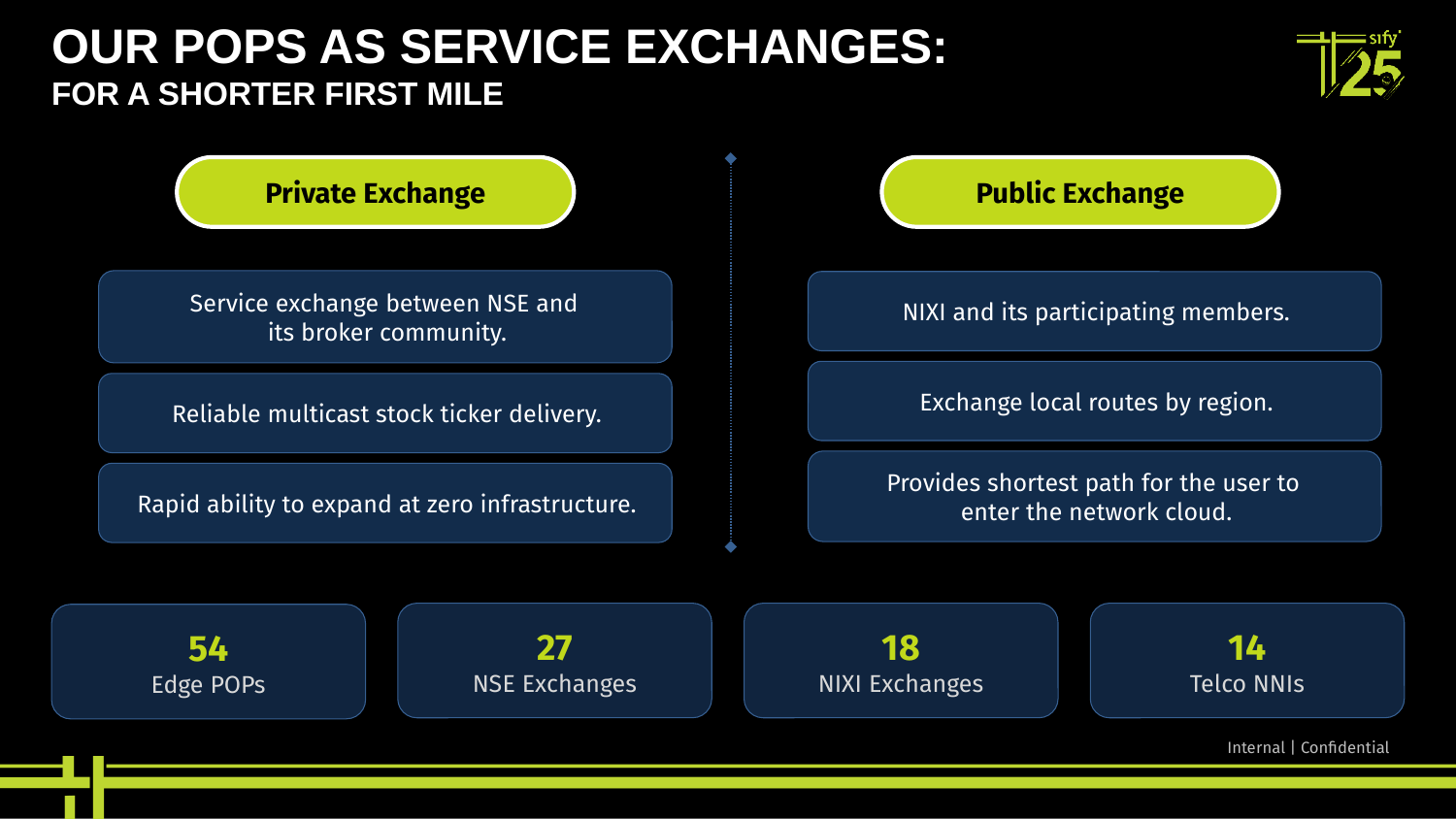

# Our POPs as service Exchanges: For a shorter first mile
Private Exchange
Public Exchange
Service exchange between NSE and
its broker community.
Reliable multicast stock ticker delivery.
Rapid ability to expand at zero infrastructure.
NIXI and its participating members.
Exchange local routes by region.
Provides shortest path for the user to
enter the network cloud.
14
Telco NNIs
18
NIXI Exchanges
27
NSE Exchanges
54
Edge POPs